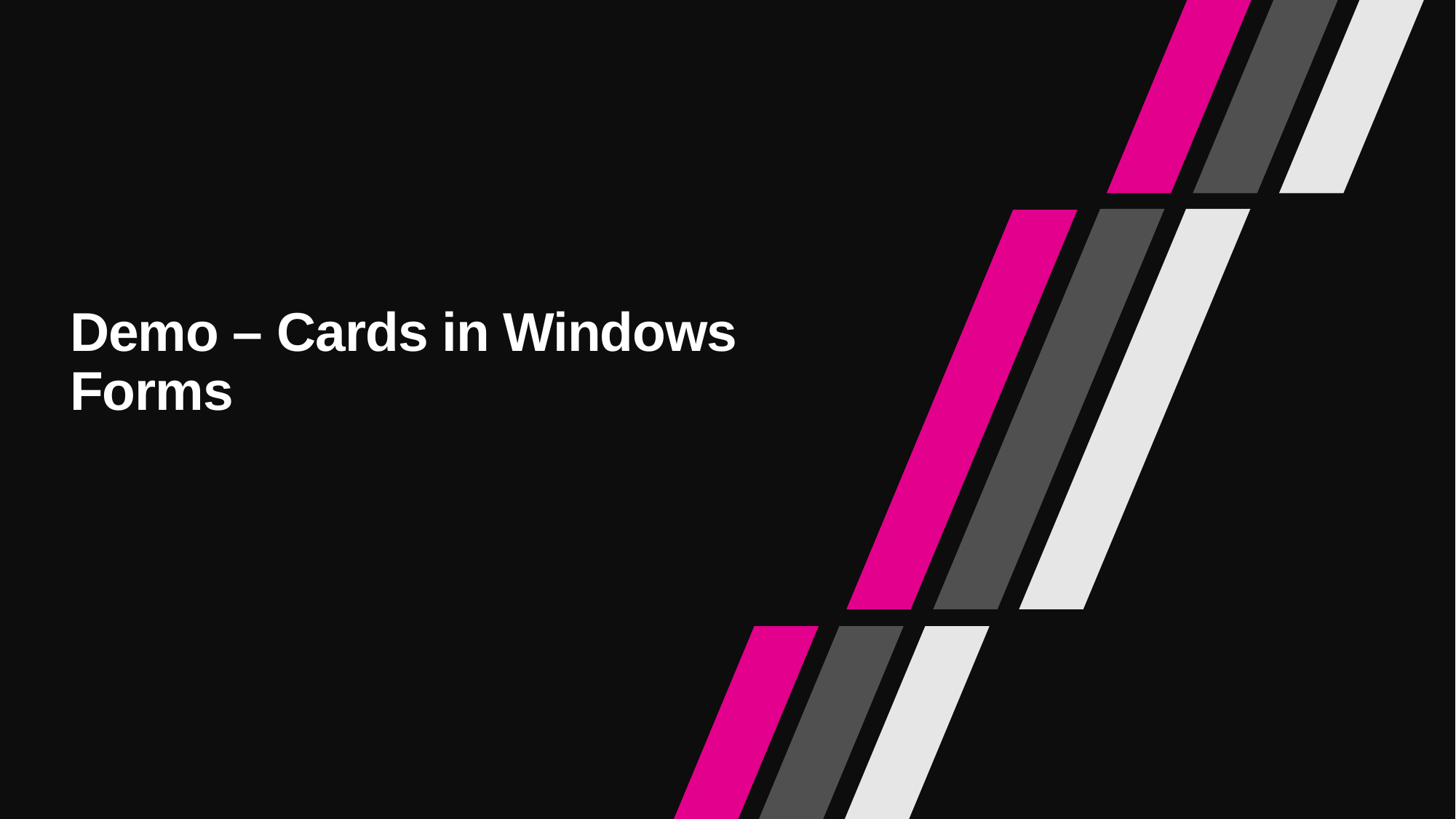

# Demo – Cards in Windows Forms